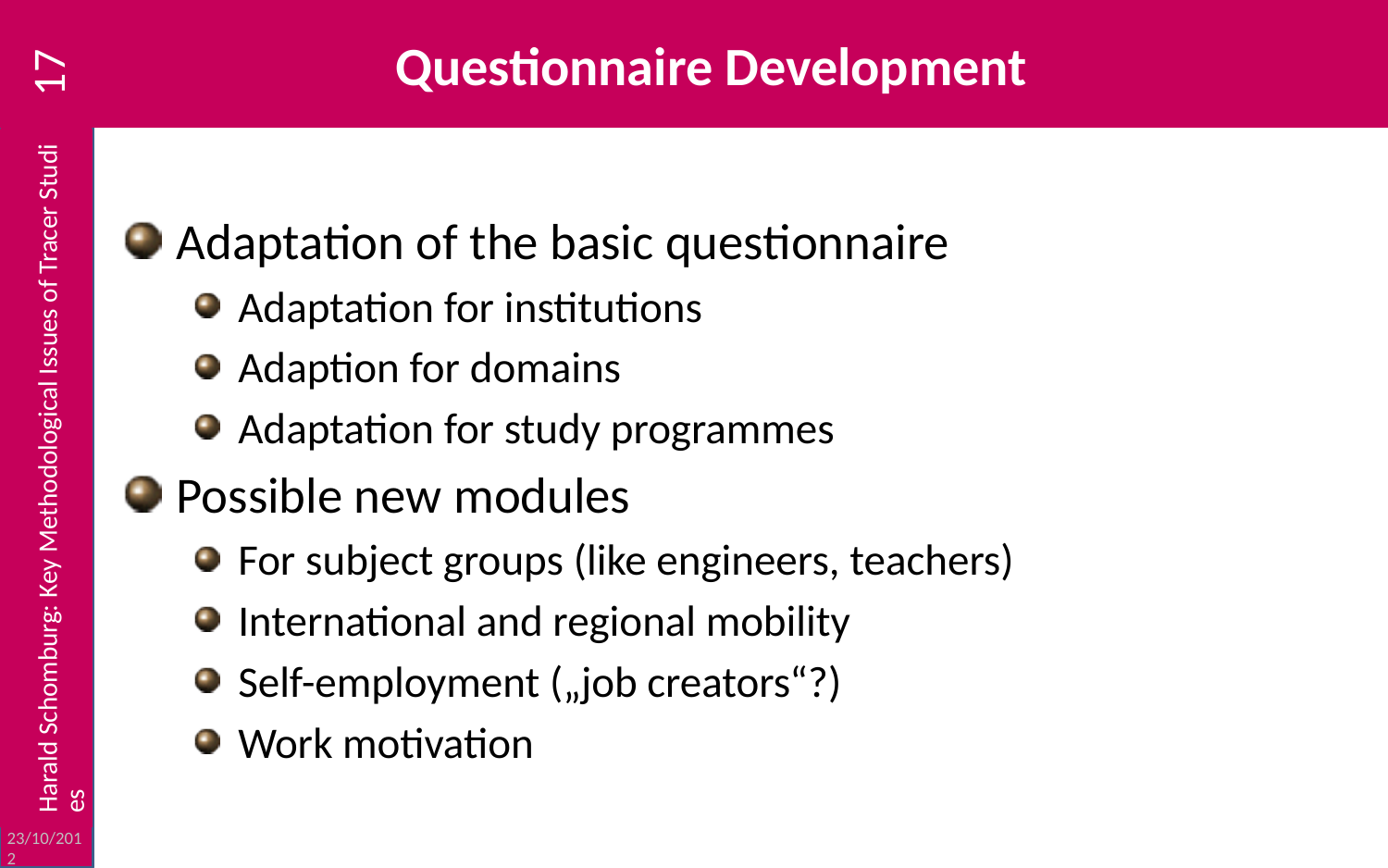

# Questionnaire Development
17
Adaptation of the basic questionnaire
Adaptation for institutions
Adaption for domains
Adaptation for study programmes
Possible new modules
For subject groups (like engineers, teachers)
International and regional mobility
Self-employment („job creators“?)
Work motivation
Harald Schomburg: Key Methodological Issues of Tracer Studies
23/10/2012